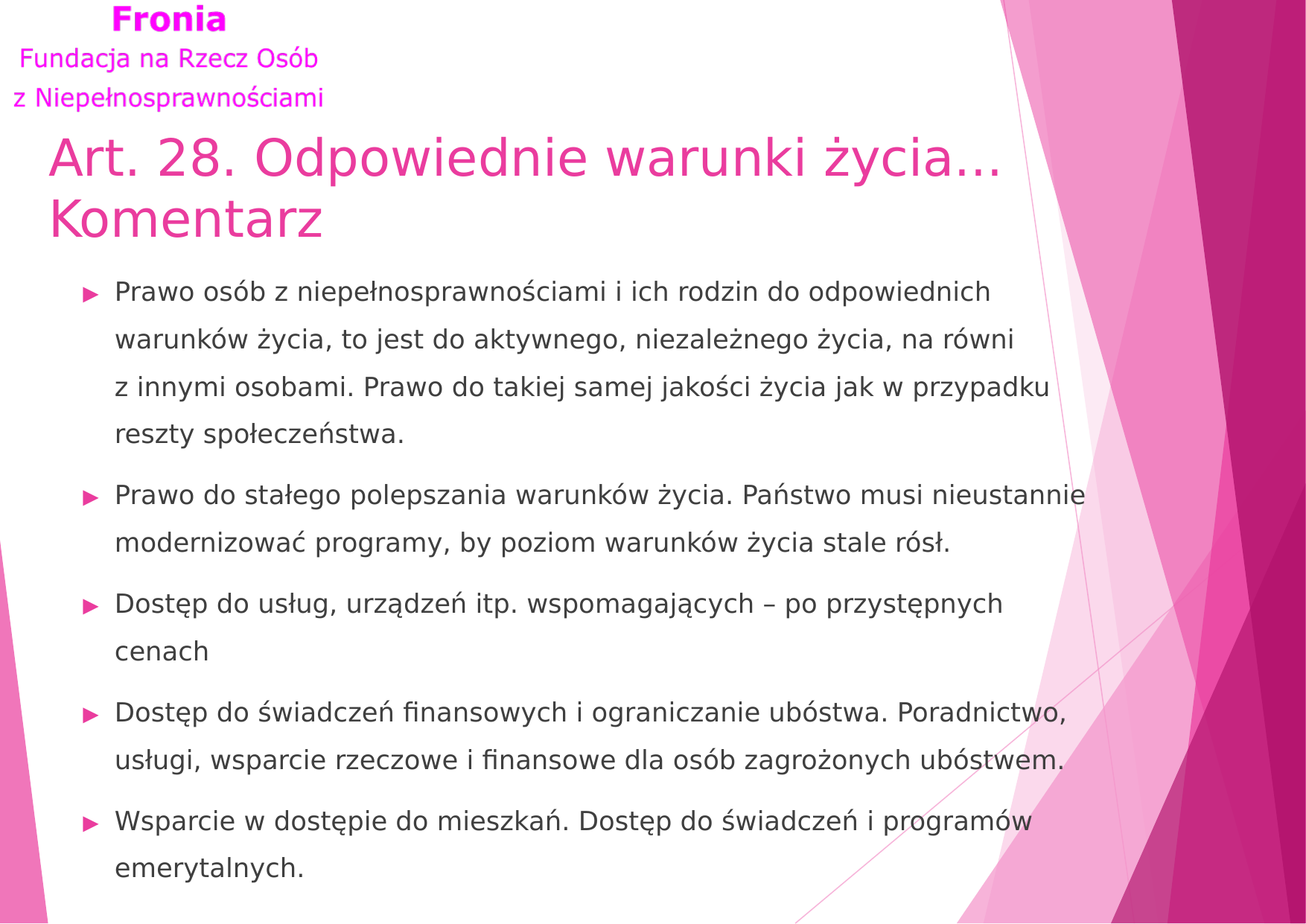

# Art. 28. Odpowiednie warunki życia... Komentarz
Prawo osób z niepełnosprawnościami i ich rodzin do odpowiednich warunków życia, to jest do aktywnego, niezależnego życia, na równi z innymi osobami. Prawo do takiej samej jakości życia jak w przypadku reszty społeczeństwa.
Prawo do stałego polepszania warunków życia. Państwo musi nieustannie modernizować programy, by poziom warunków życia stale rósł.
Dostęp do usług, urządzeń itp. wspomagających – po przystępnych cenach
Dostęp do świadczeń finansowych i ograniczanie ubóstwa. Poradnictwo, usługi, wsparcie rzeczowe i finansowe dla osób zagrożonych ubóstwem.
Wsparcie w dostępie do mieszkań. Dostęp do świadczeń i programów emerytalnych.